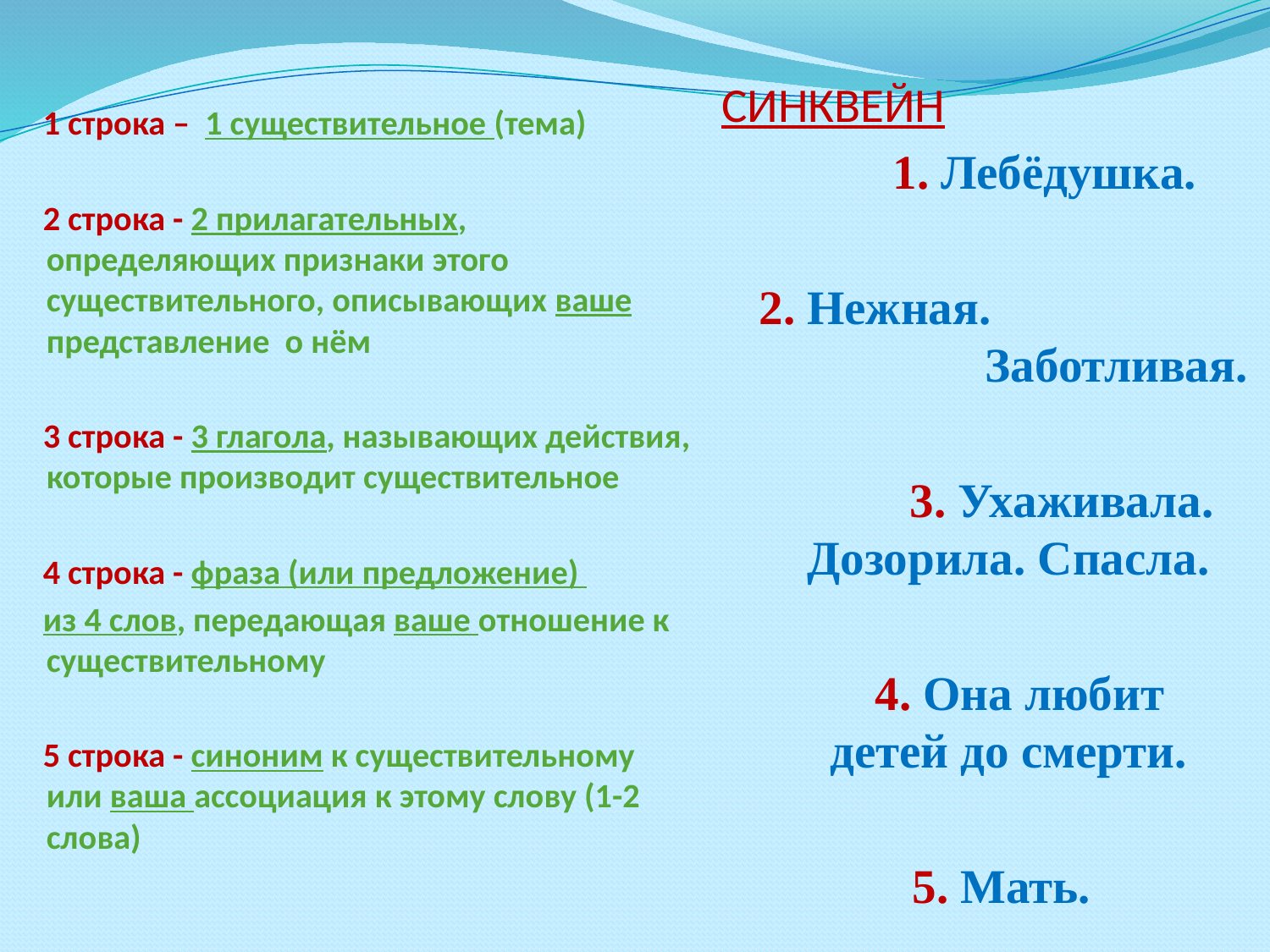

1 строка –  1 существительное (тема)

    2 строка - 2 прилагательных, определяющих признаки этого существительного, описывающих ваше представление  о нём

    3 строка - 3 глагола, называющих действия, которые производит существительное

    4 строка - фраза (или предложение)
    из 4 слов, передающая ваше отношение к  существительному

    5 строка - синоним к существительному или ваша ассоциация к этому слову (1-2 слова)

СИНКВЕЙН
          1. Лебёдушка.

   2. Нежная.                                         Заботливая.

            3. Ухаживала. Дозорила. Спасла.

          4. Она любит      детей до смерти.

  5. Мать.
#